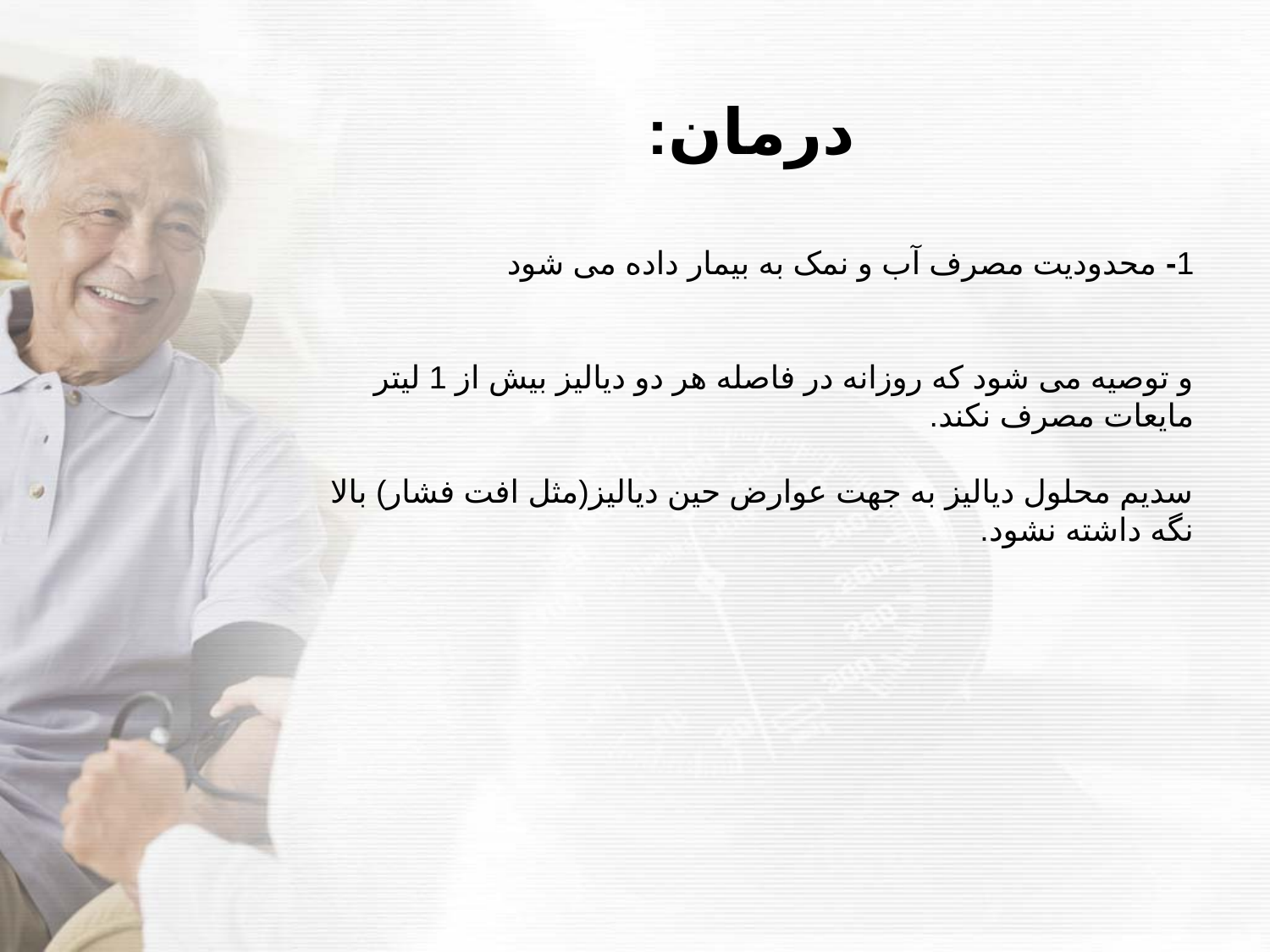

درمان:

1- محدودیت مصرف آب و نمک به بیمار داده می شود

و توصیه می شود که روزانه در فاصله هر دو دیالیز بیش از 1 لیتر مایعات مصرف نکند.

سدیم محلول دیالیز به جهت عوارض حین دیالیز(مثل افت فشار) بالا نگه داشته نشود.